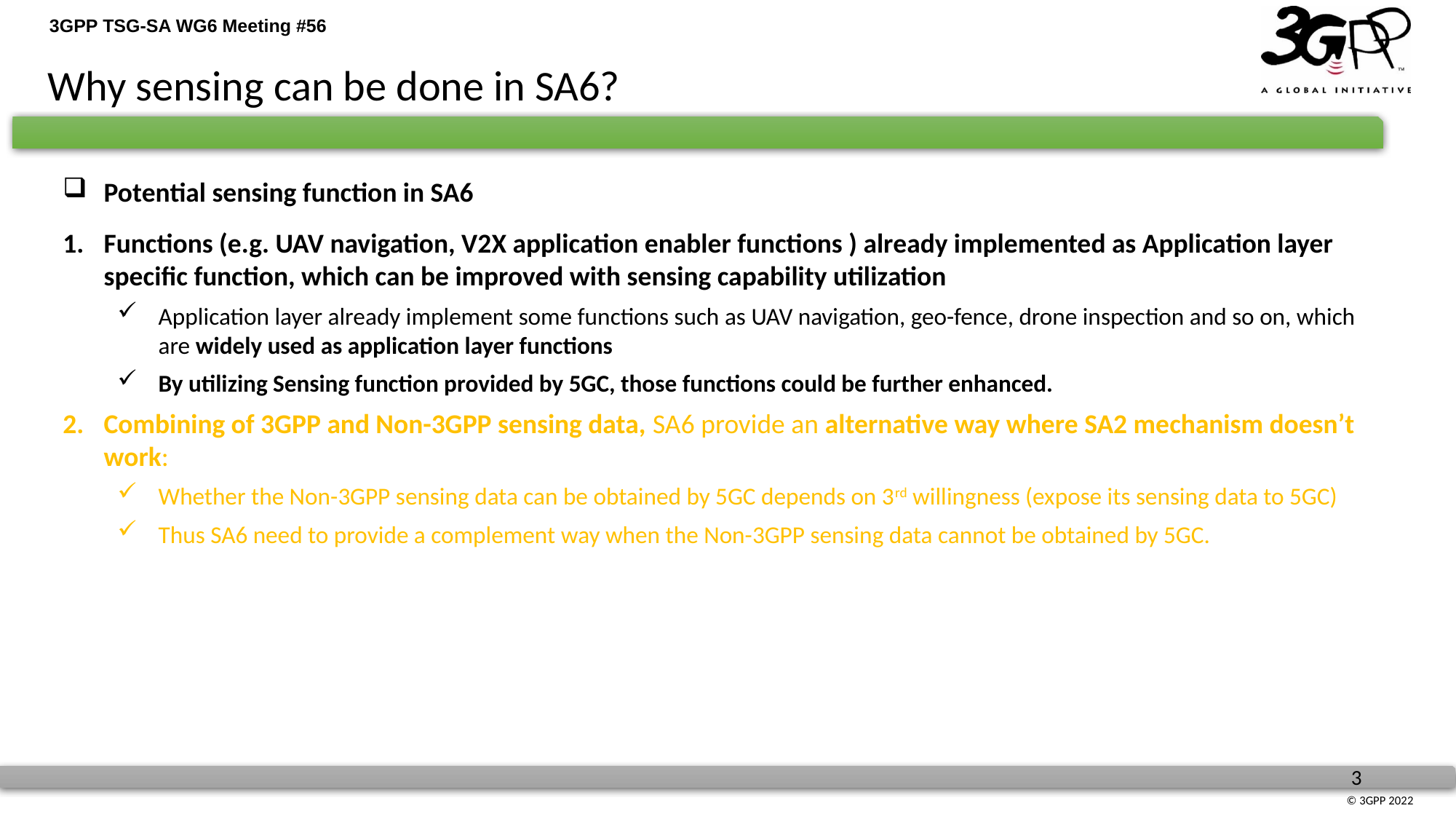

Why sensing can be done in SA6?
Potential sensing function in SA6
Functions (e.g. UAV navigation, V2X application enabler functions ) already implemented as Application layer specific function, which can be improved with sensing capability utilization
Application layer already implement some functions such as UAV navigation, geo-fence, drone inspection and so on, which are widely used as application layer functions
By utilizing Sensing function provided by 5GC, those functions could be further enhanced.
Combining of 3GPP and Non-3GPP sensing data, SA6 provide an alternative way where SA2 mechanism doesn’t work:
Whether the Non-3GPP sensing data can be obtained by 5GC depends on 3rd willingness (expose its sensing data to 5GC)
Thus SA6 need to provide a complement way when the Non-3GPP sensing data cannot be obtained by 5GC.